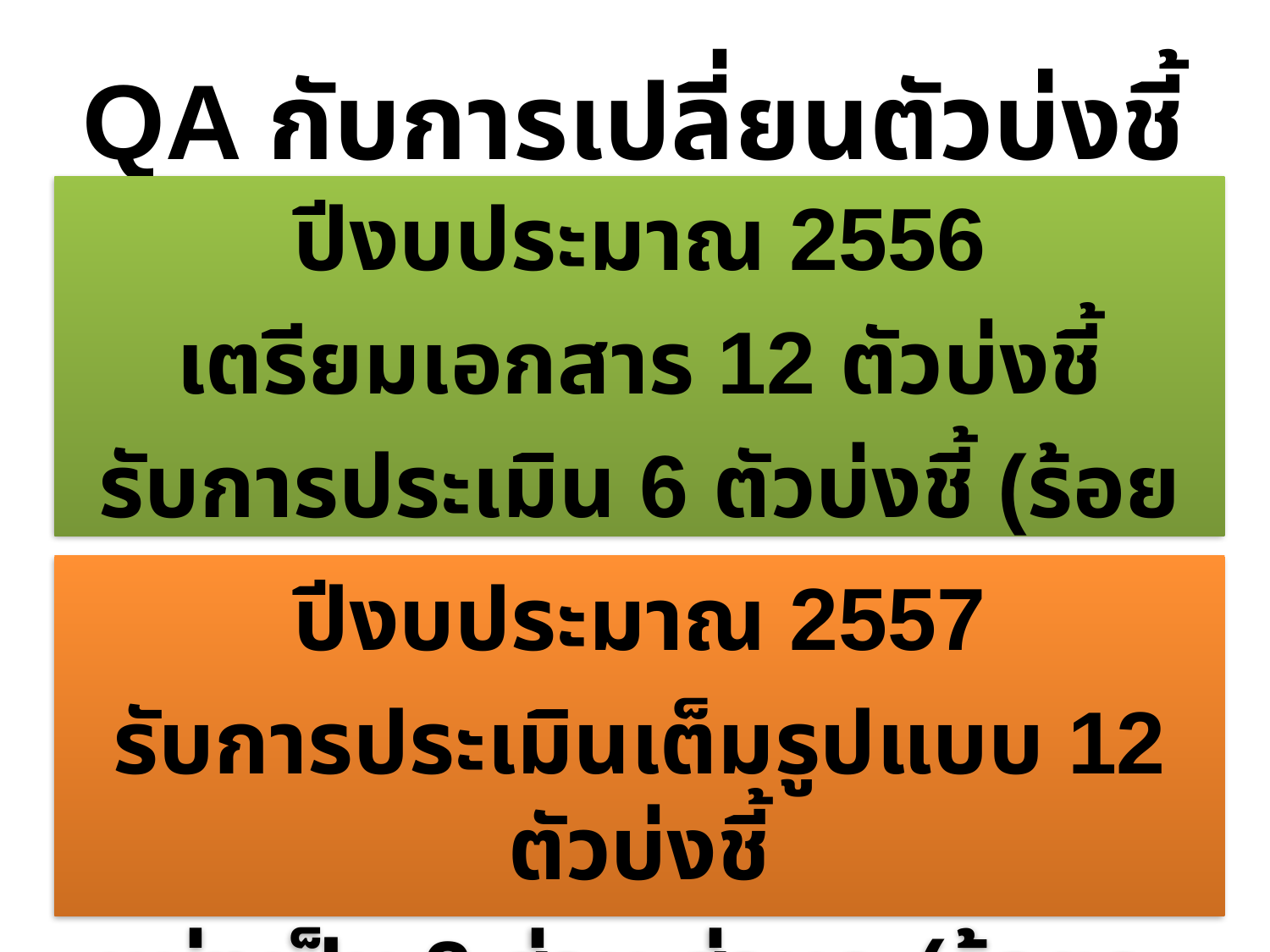

# QA กับการเปลี่ยนตัวบ่งชี้
ปีงบประมาณ 2556
เตรียมเอกสาร 12 ตัวบ่งชี้
รับการประเมิน 6 ตัวบ่งชี้ (ร้อยละ100)

ปีงบประมาณ 2557
รับการประเมินเต็มรูปแบบ 12 ตัวบ่งชี้
แบ่งเป็น 2 ส่วน ส่วนละ(ร้อยละ 50)